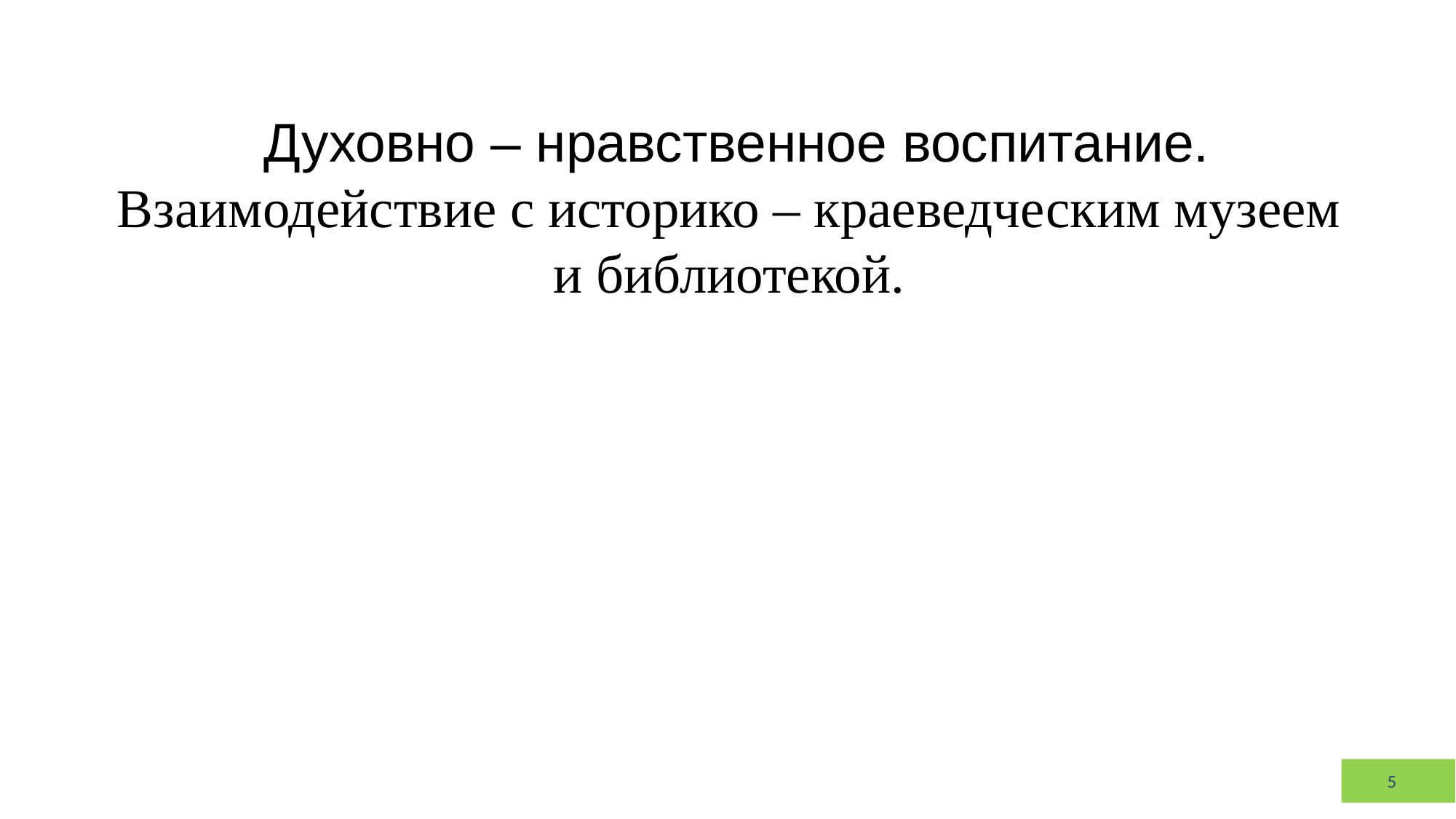

Духовно – нравственное воспитание.
Взаимодействие с историко – краеведческим музеем и библиотекой.
5